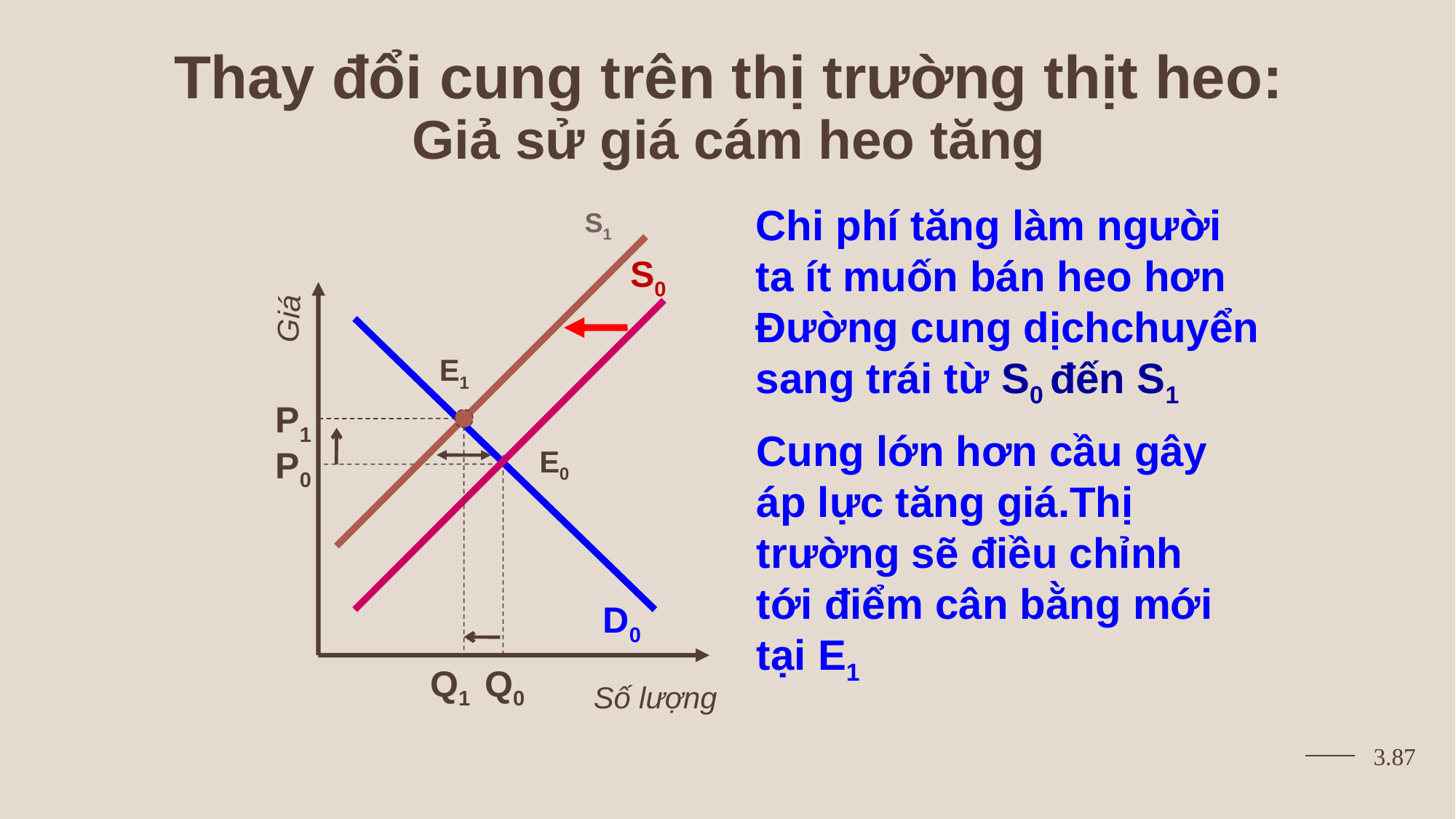

# Thay đổi cung trên thị trường thịt heo: Giả sử giá cám heo tăng
Chi phí tăng làm người ta ít muốn bán heo hơn
Đường cung dịchchuyển sang trái từ S0 đến S1
S1

S0

Giá

E1
P1

Q1

Cung lớn hơn cầu gây áp lực tăng giá.Thị trường sẽ điều chỉnh tới điểm cân bằng mới tại E1
P0
E0

D0

Q0
Số lượng
3.87